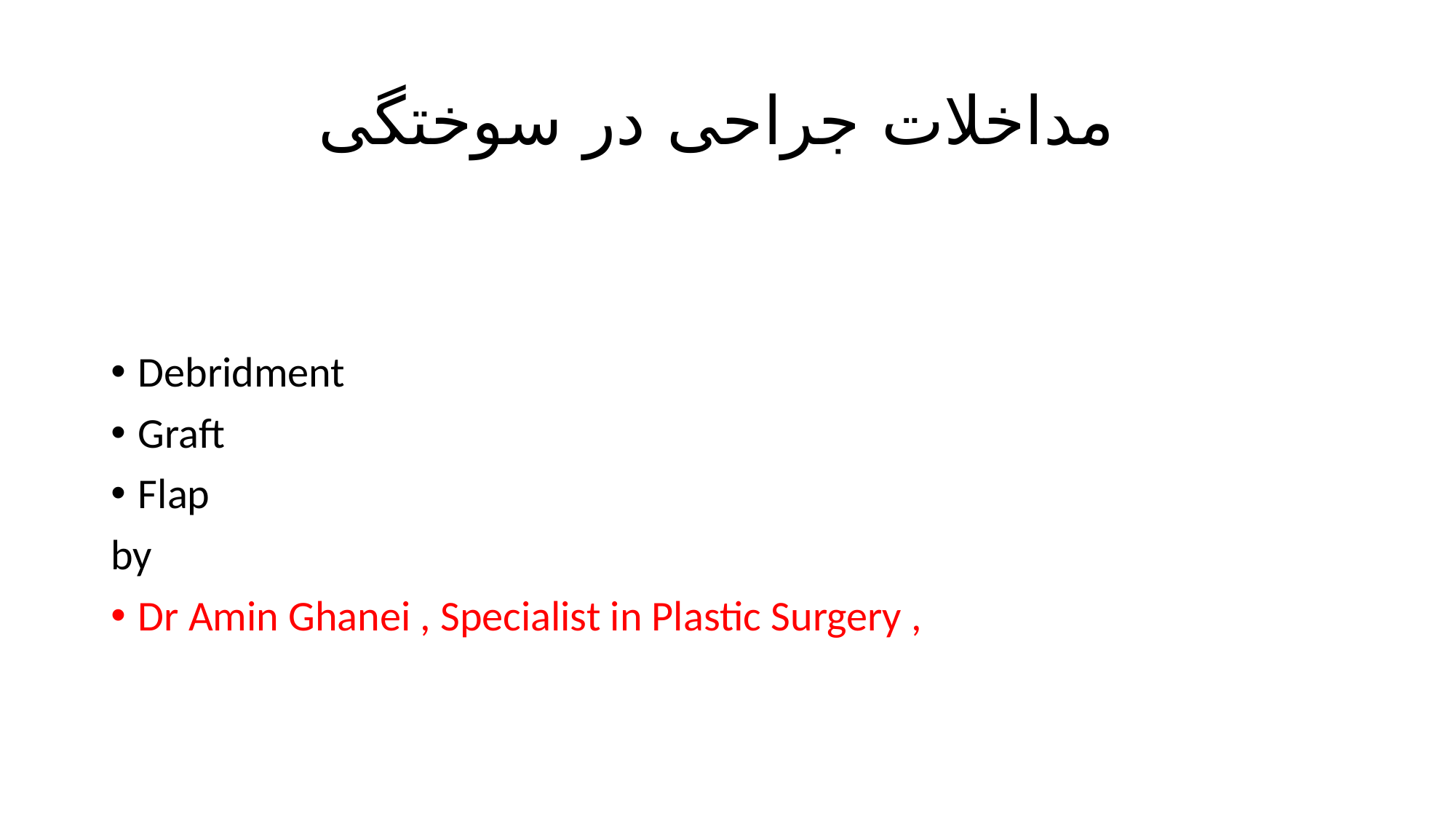

# مداخلات جراحی در سوختگی

Debridment
Graft
Flap
by
Dr Amin Ghanei , Specialist in Plastic Surgery ,